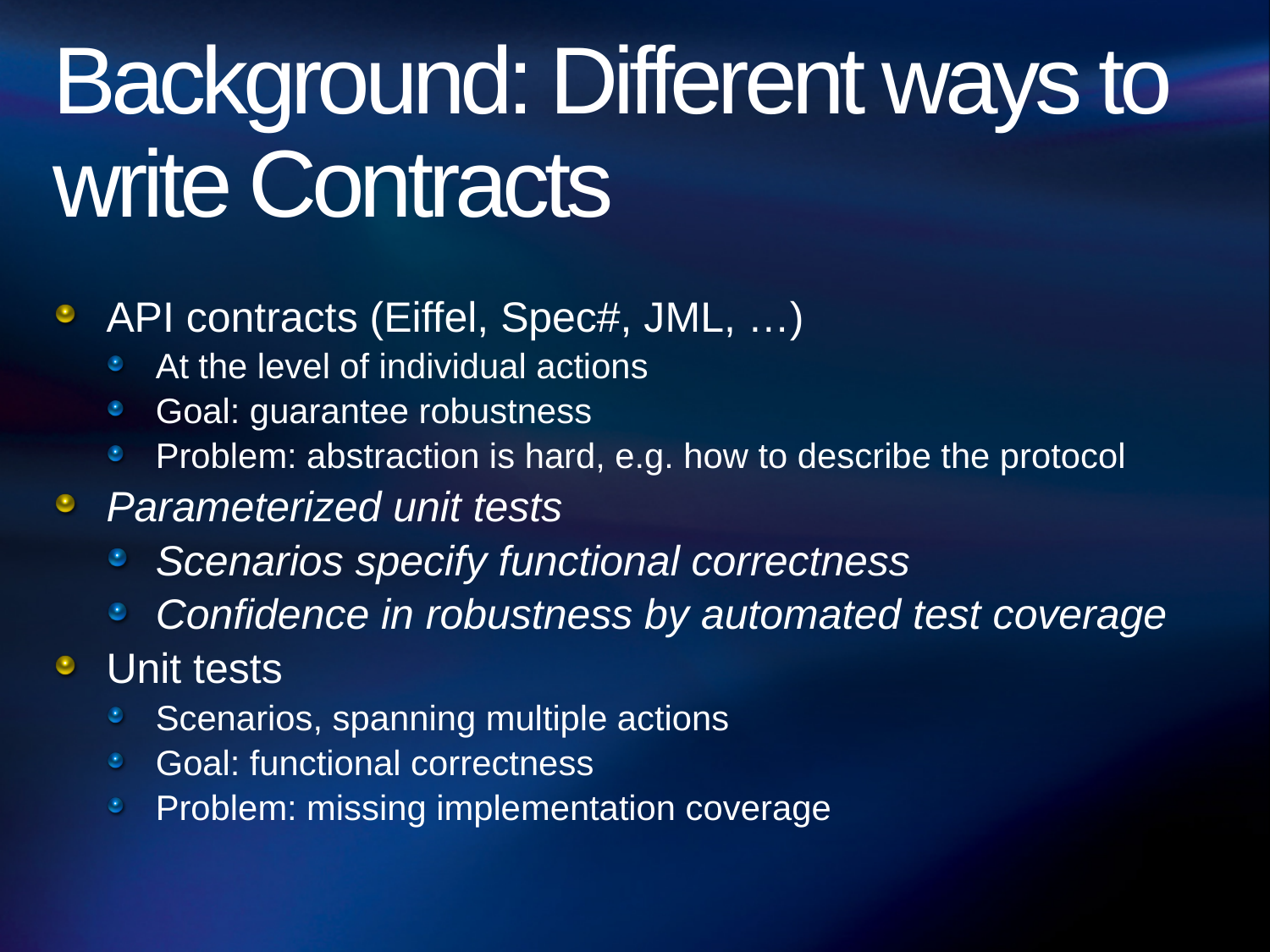

# Background: Different ways to write Contracts

API contracts (Eiffel, Spec#, JML, …)
At the level of individual actions
Goal: guarantee robustness
Problem: abstraction is hard, e.g. how to describe the protocol
Parameterized unit tests
Scenarios specify functional correctness
Confidence in robustness by automated test coverage
Unit tests
Scenarios, spanning multiple actions
Goal: functional correctness
Problem: missing implementation coverage